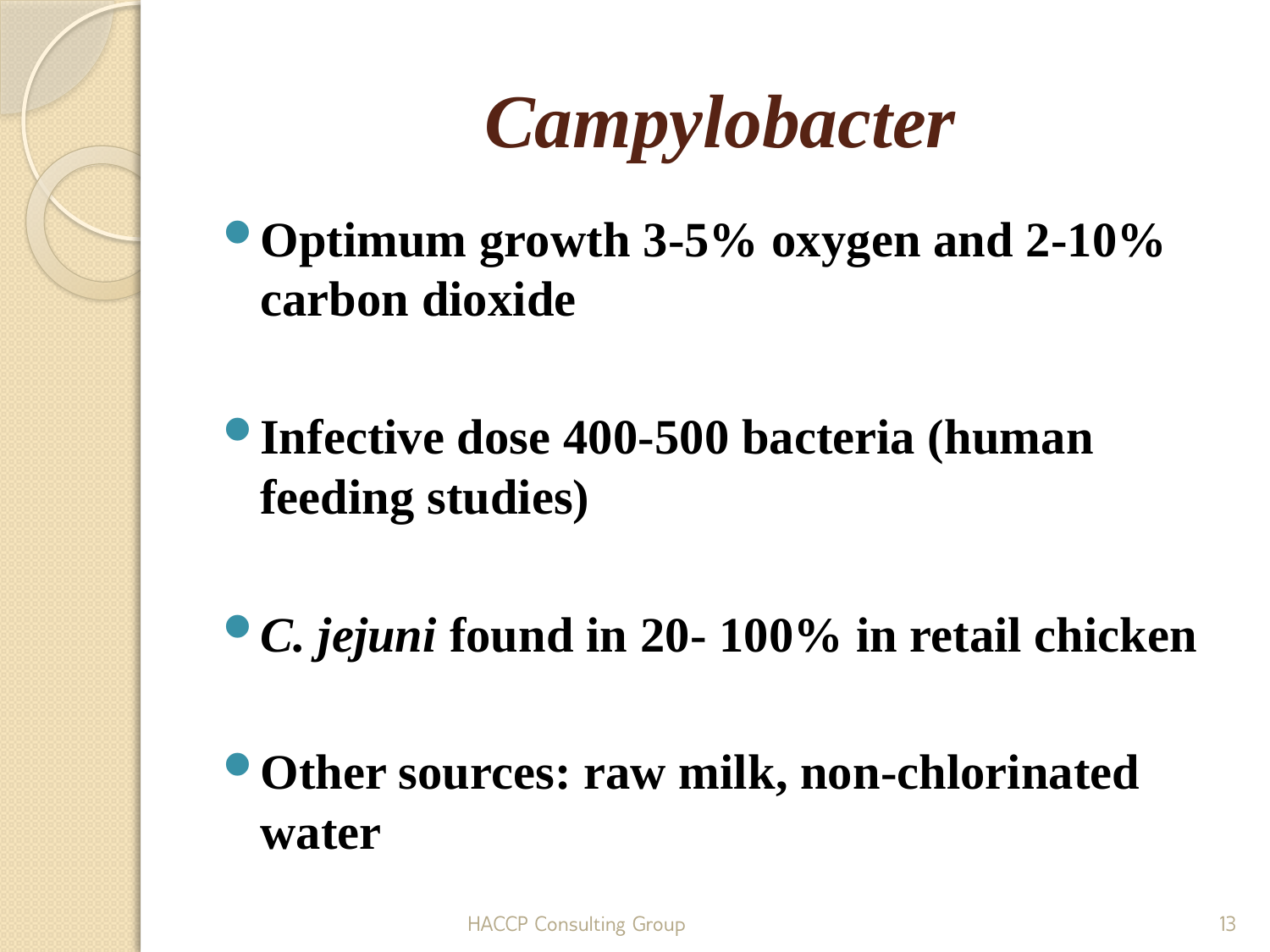

# Campylobacter
Optimum growth 3-5% oxygen and 2-10% carbon dioxide

Infective dose 400-500 bacteria (human feeding studies)

C. jejuni found in 20- 100% in retail chicken

Other sources: raw milk, non-chlorinated water
HACCP Consulting Group
13